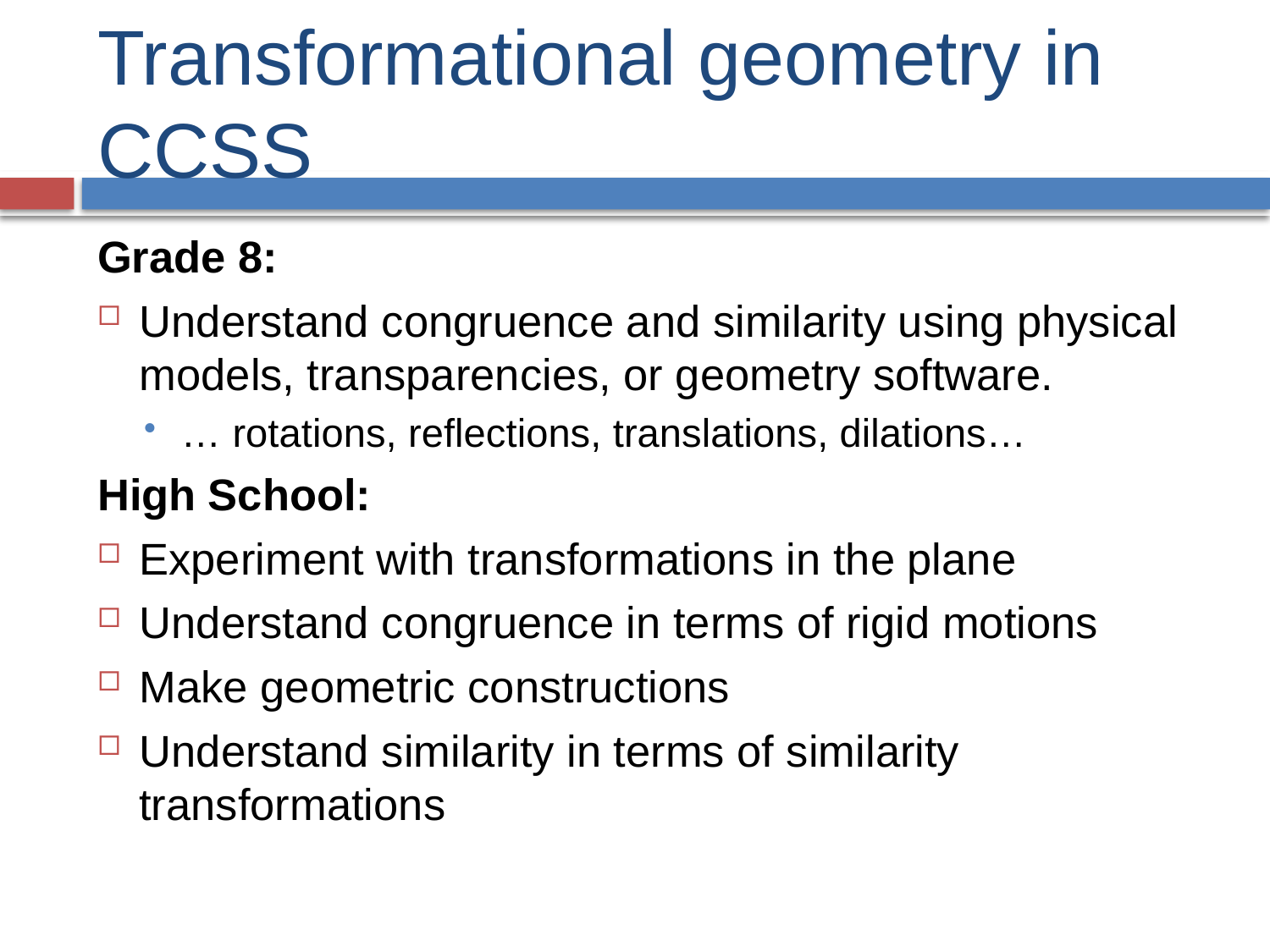

# Transformational geometry in CCSS
Grade 8:
Understand congruence and similarity using physical models, transparencies, or geometry software.
… rotations, reflections, translations, dilations…
High School:
Experiment with transformations in the plane
Understand congruence in terms of rigid motions
Make geometric constructions
Understand similarity in terms of similarity transformations